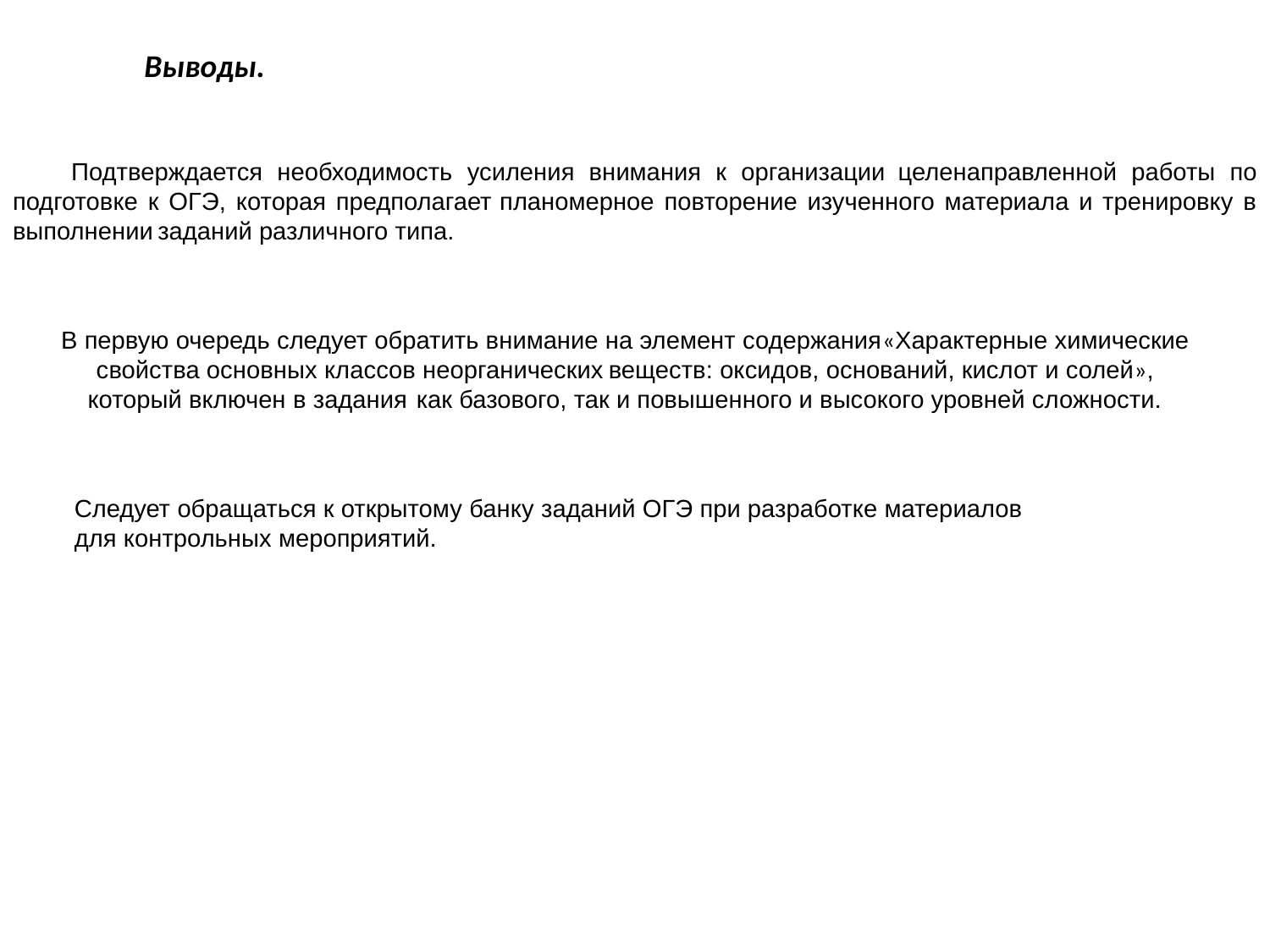

Выводы.
    Подтверждается необходимость усиления внимания к организации целенаправленной работы по подготовке к ОГЭ, которая предполагает планомерное повторение изученного материала и тренировку в выполнении заданий различного типа.
В первую очередь следует обратить внимание на элемент содержания«Характерные химические
 свойства основных классов неорганических веществ: оксидов, оснований, кислот и солей»,
который включен в задания  как базового, так и повышенного и высокого уровней сложности.
Следует обращаться к открытому банку заданий ОГЭ при разработке материалов
для контрольных мероприятий.